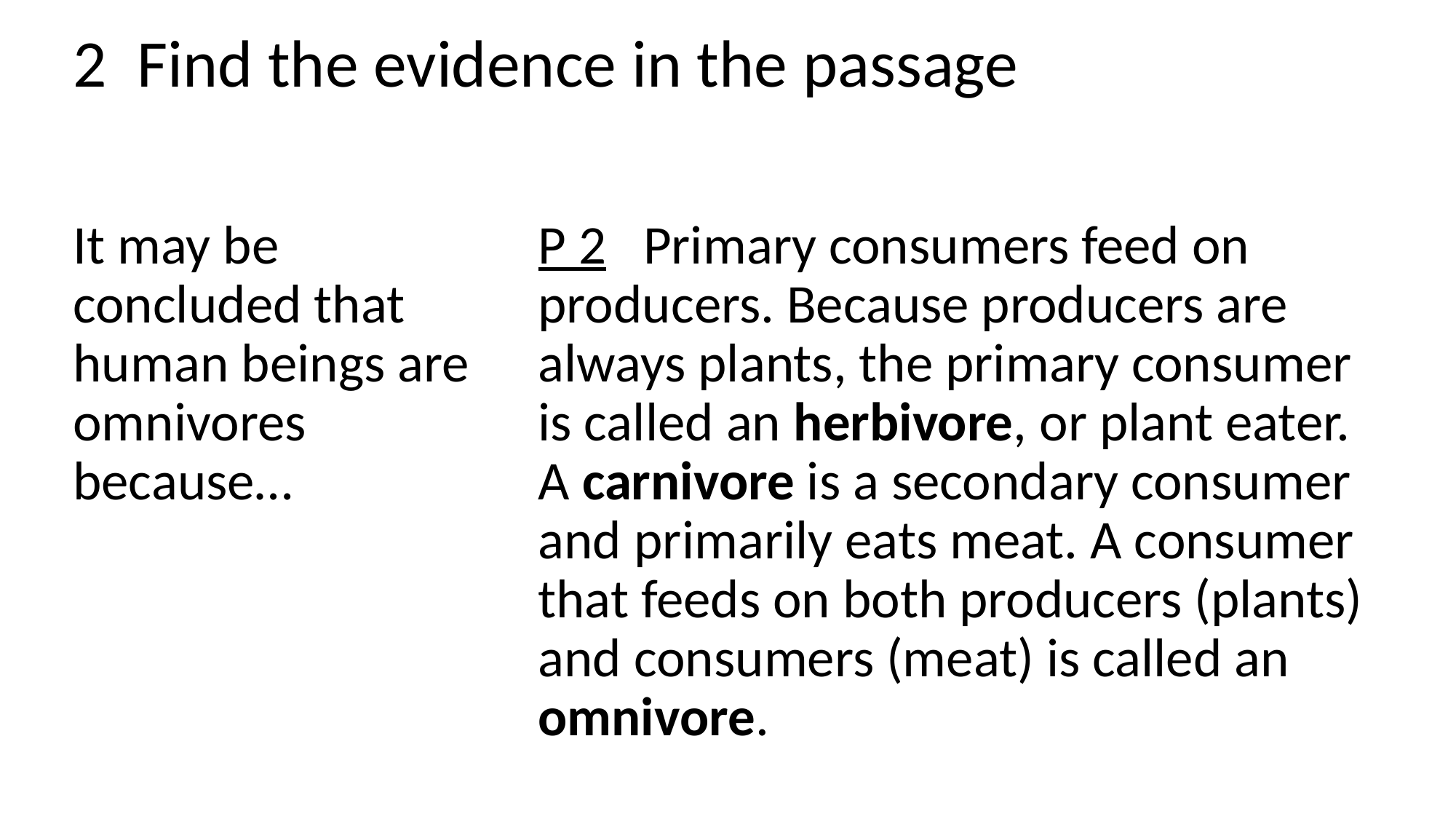

# 2  Find the evidence in the passage
It may be concluded that human beings are omnivores because…
P 2   Primary consumers feed on producers. Because producers are always plants, the primary consumer is called an herbivore, or plant eater. A carnivore is a secondary consumer and primarily eats meat. A consumer that feeds on both producers (plants) and consumers (meat) is called an omnivore.